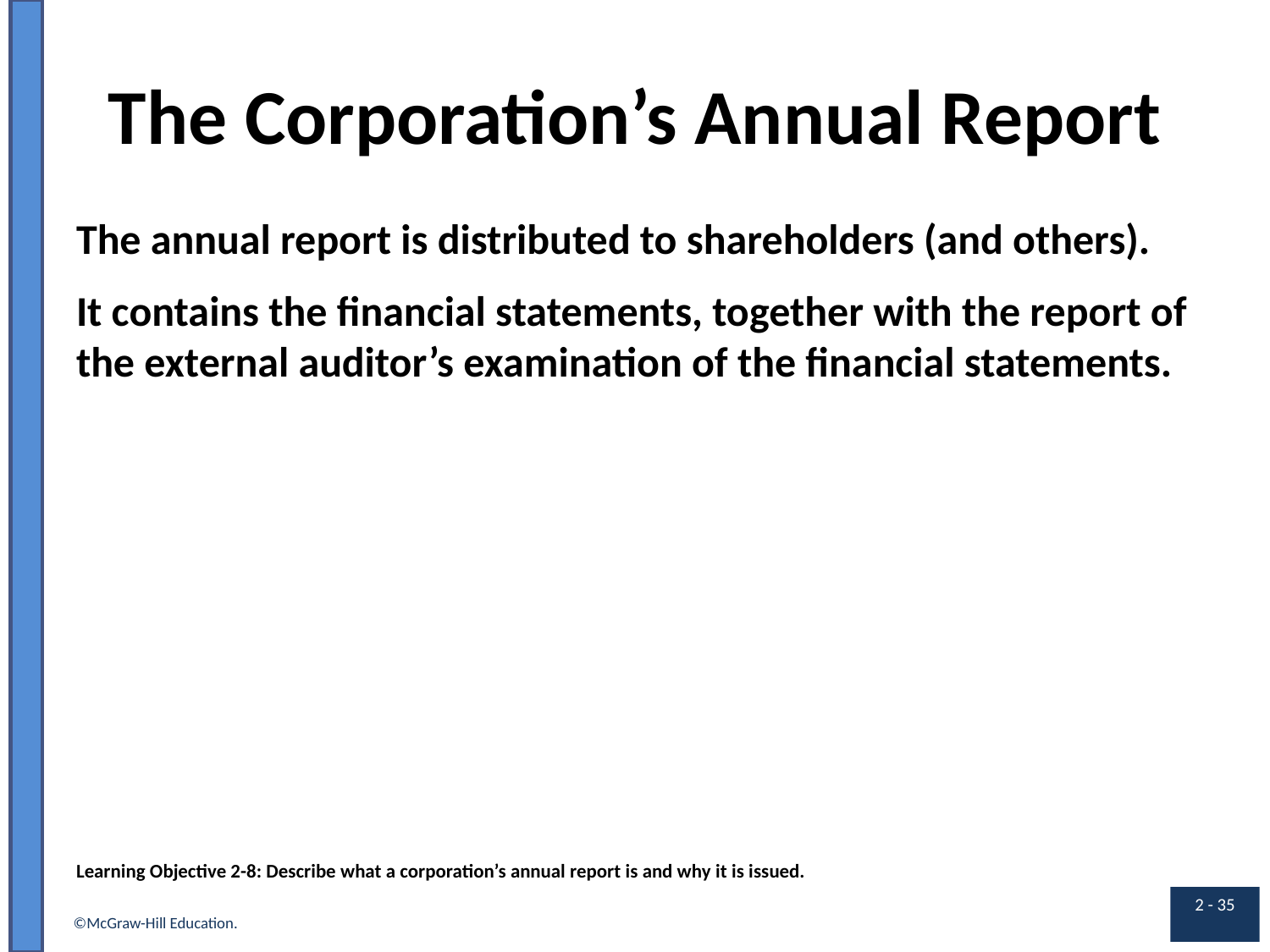

# The Corporation’s Annual Report
The annual report is distributed to shareholders (and others).
It contains the financial statements, together with the report of the external auditor’s examination of the financial statements.
Learning Objective 2-8: Describe what a corporation’s annual report is and why it is issued.